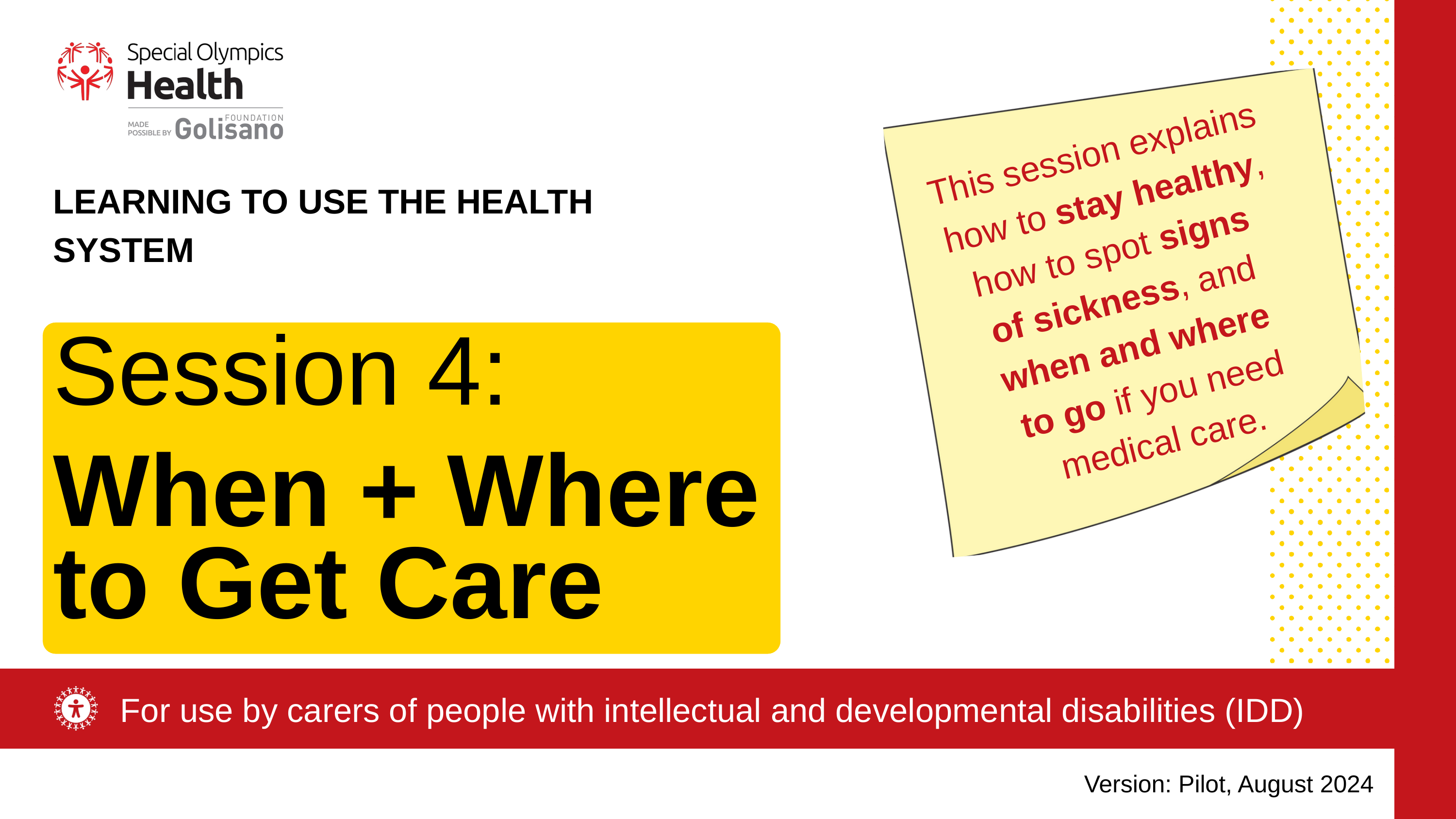

This session explains how to stay healthy, how to spot signs
of sickness, and
when and where
to go if you need medical care.
LEARNING TO USE THE HEALTH SYSTEM

Session 4:

When + Where
to Get Care

For use by carers of people with intellectual and developmental disabilities (IDD)

Version: Pilot, August 2024